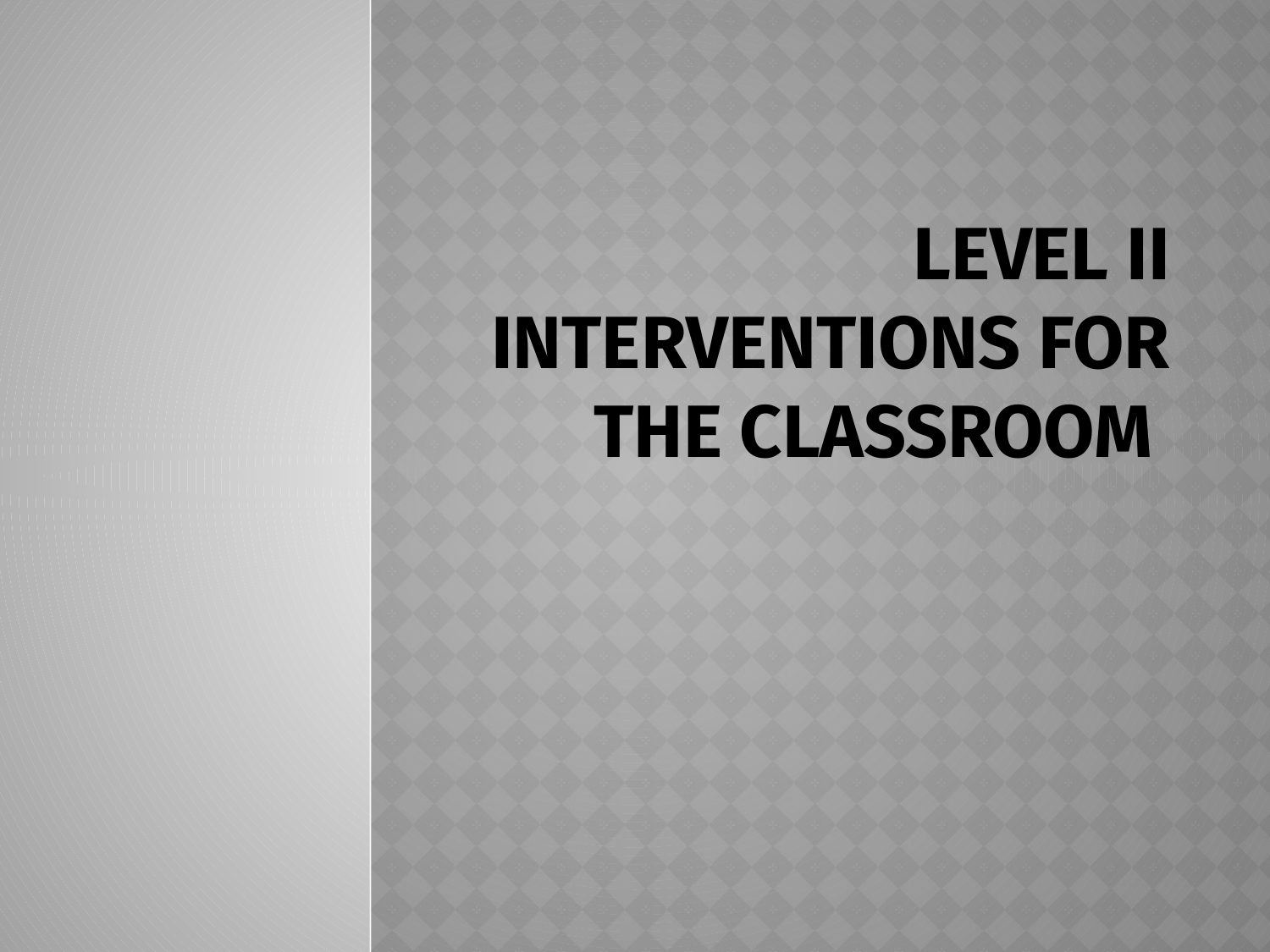

# LEVEL II INTERVENTIONS FOR THE CLASSROOM